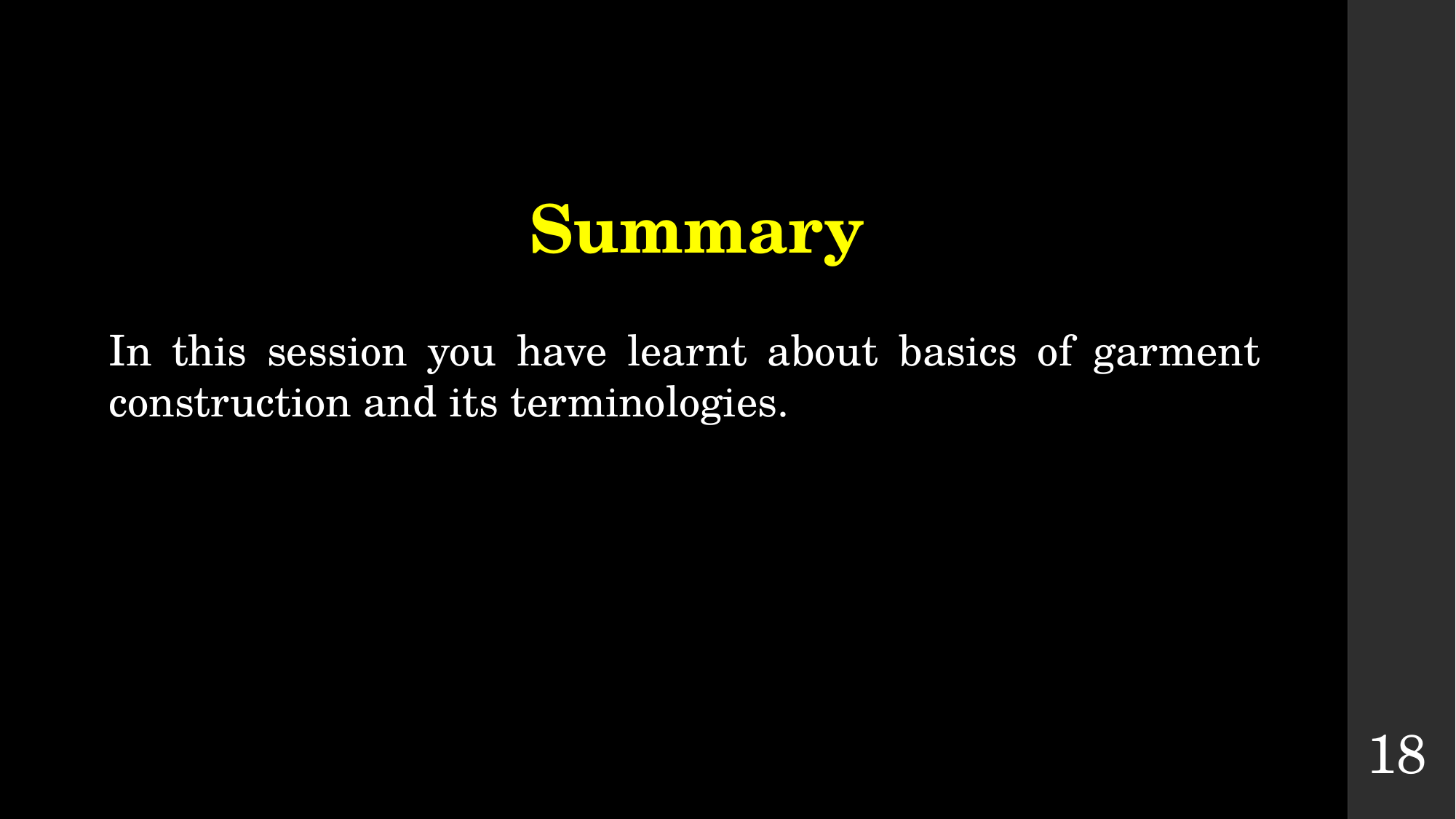

# Summary
In this session you have learnt about basics of garment construction and its terminologies.
18